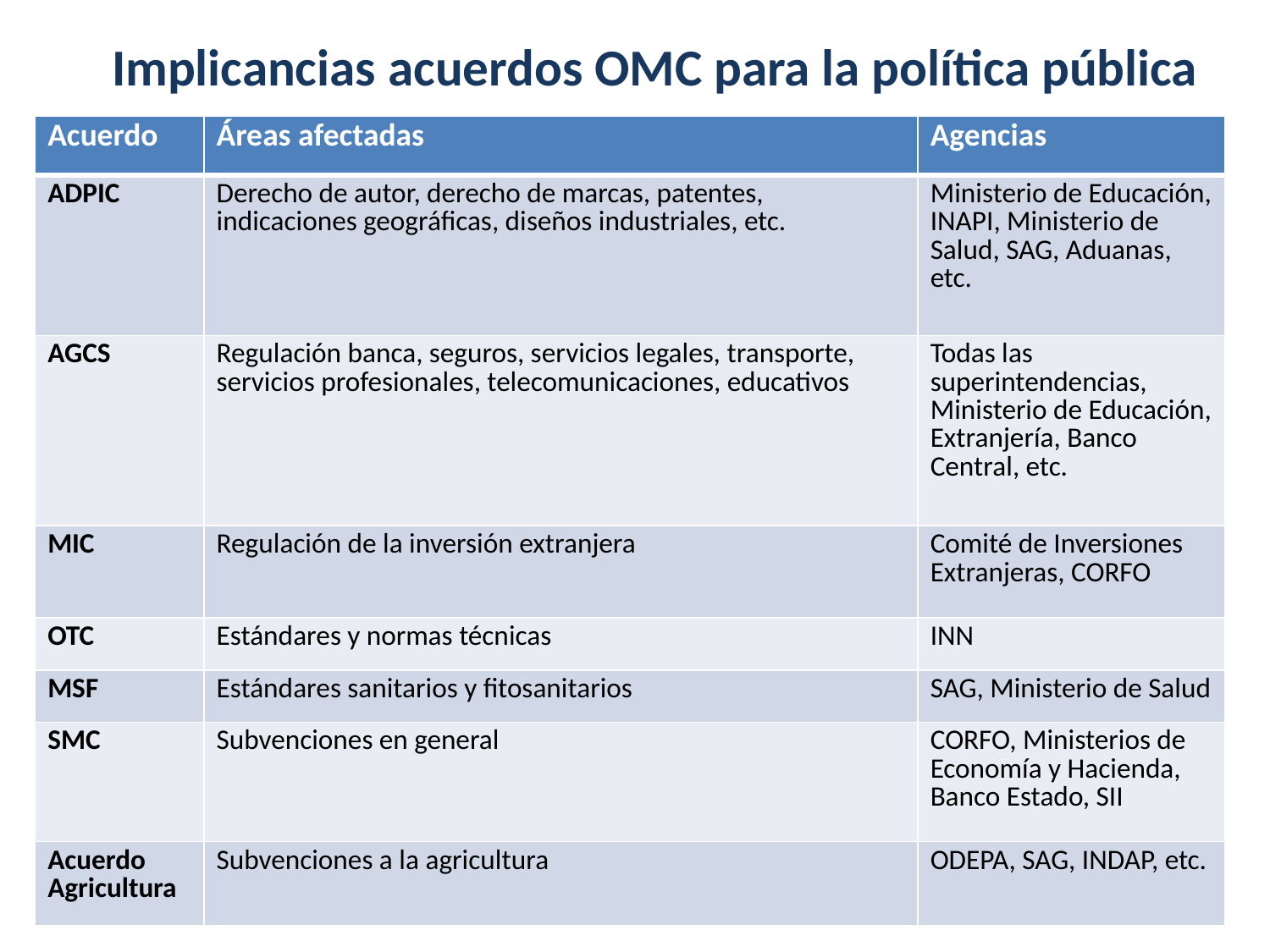

# Implicancias acuerdos OMC para la política pública
| Acuerdo | Áreas afectadas | Agencias |
| --- | --- | --- |
| ADPIC | Derecho de autor, derecho de marcas, patentes, indicaciones geográficas, diseños industriales, etc. | Ministerio de Educación, INAPI, Ministerio de Salud, SAG, Aduanas, etc. |
| AGCS | Regulación banca, seguros, servicios legales, transporte, servicios profesionales, telecomunicaciones, educativos | Todas las superintendencias, Ministerio de Educación, Extranjería, Banco Central, etc. |
| MIC | Regulación de la inversión extranjera | Comité de Inversiones Extranjeras, CORFO |
| OTC | Estándares y normas técnicas | INN |
| MSF | Estándares sanitarios y fitosanitarios | SAG, Ministerio de Salud |
| SMC | Subvenciones en general | CORFO, Ministerios de Economía y Hacienda, Banco Estado, SII |
| Acuerdo Agricultura | Subvenciones a la agricultura | ODEPA, SAG, INDAP, etc. |